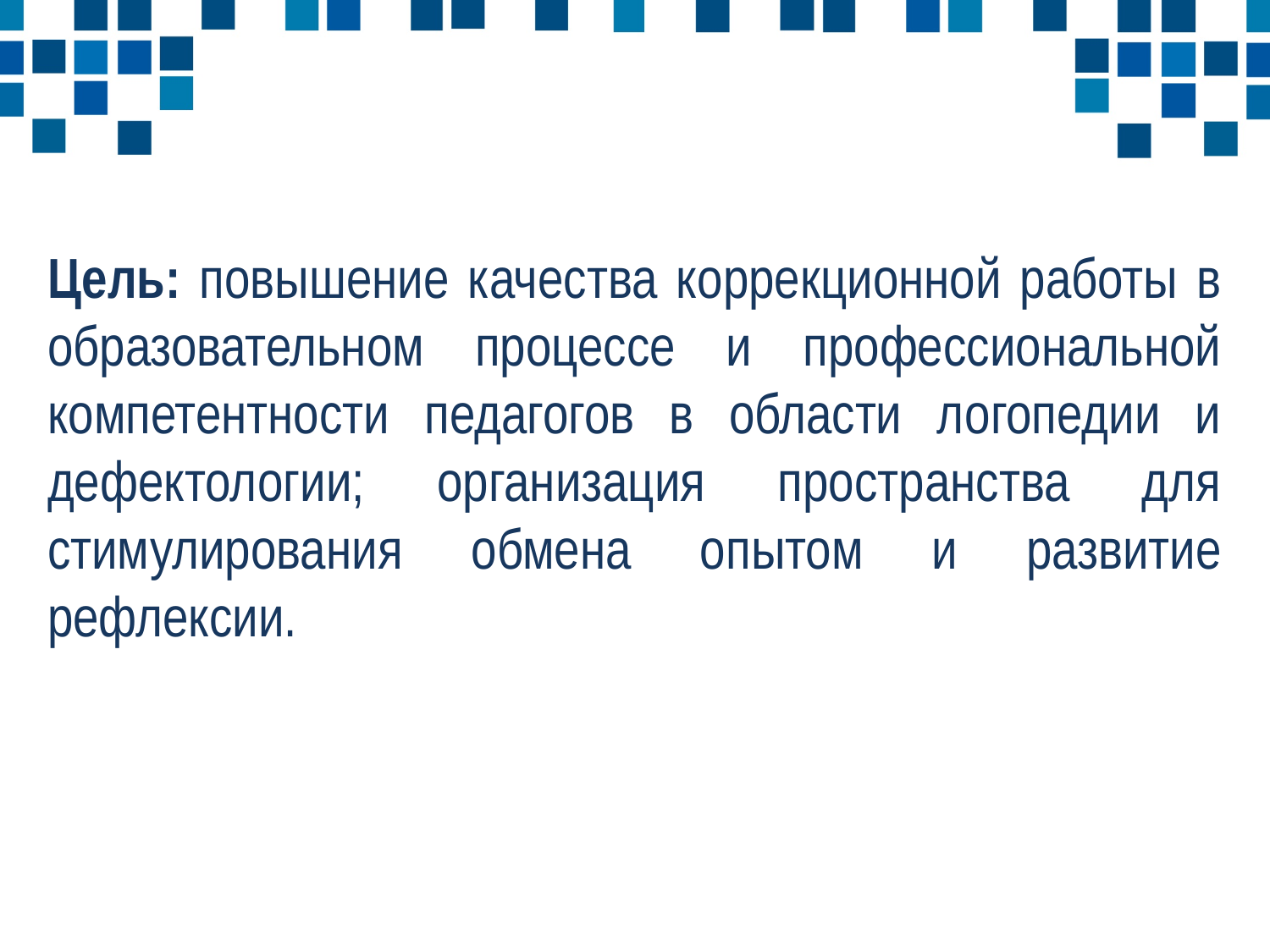

Цель: повышение качества коррекционной работы в образовательном процессе и профессиональной компетентности педагогов в области логопедии и дефектологии; организация пространства для стимулирования обмена опытом и развитие рефлексии.